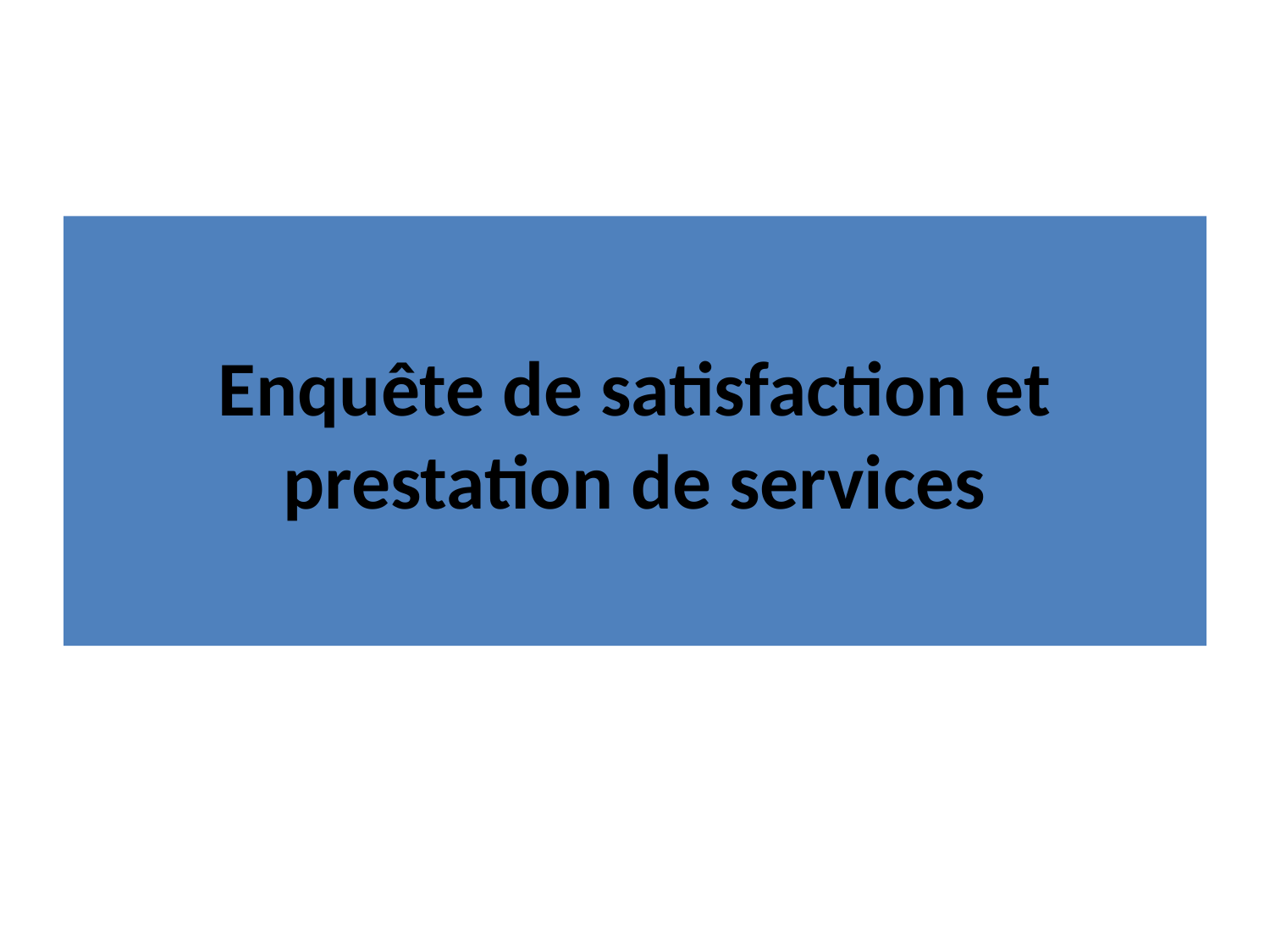

# Enquête de satisfaction et prestation de services